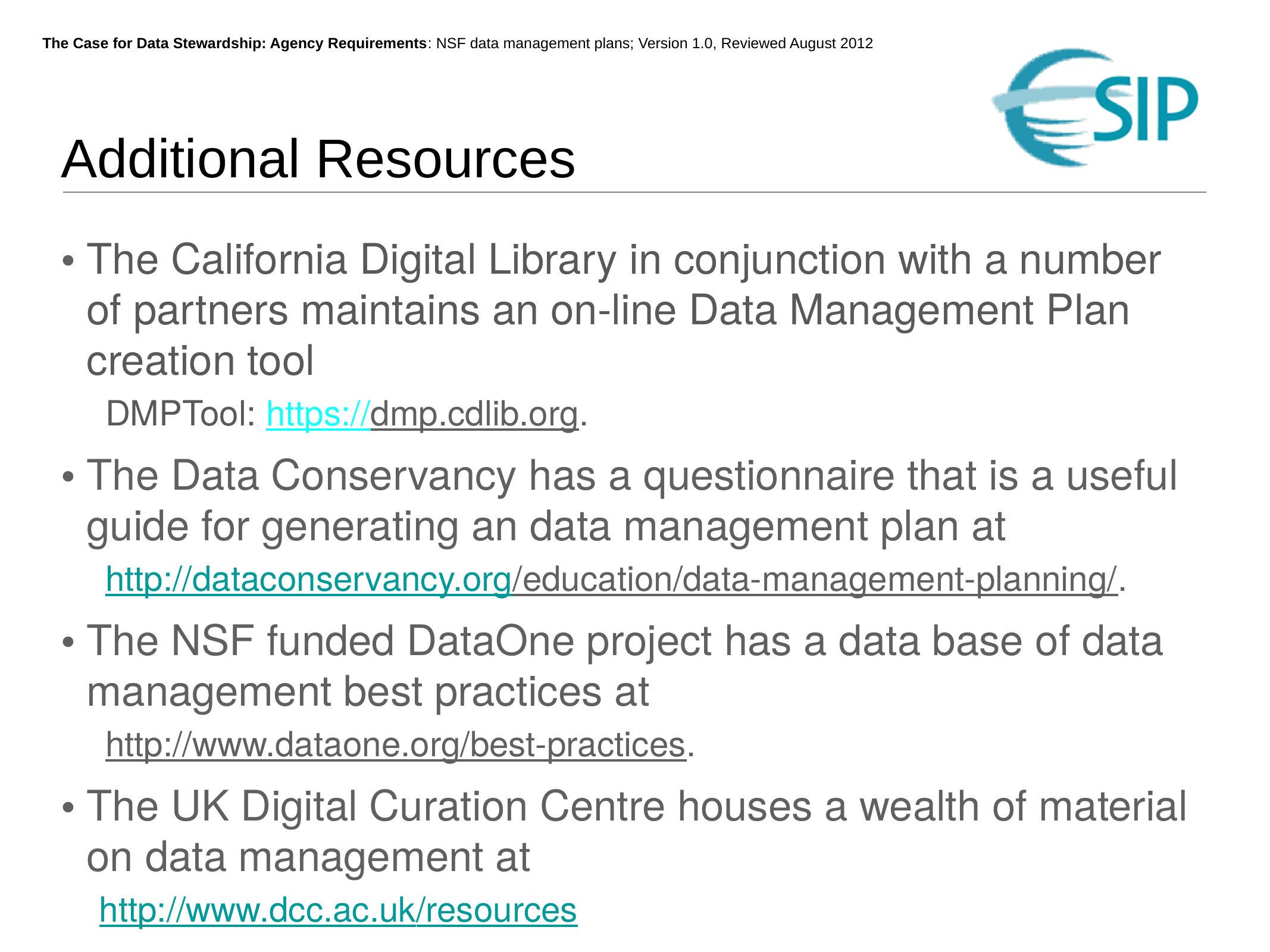

# Additional Resources
The California Digital Library in conjunction with a number of partners maintains an on-line Data Management Plan creation tool
DMPTool: https://dmp.cdlib.org.
The Data Conservancy has a questionnaire that is a useful guide for generating an data management plan at
http://dataconservancy.org/education/data-management-planning/.
The NSF funded DataOne project has a data base of data management best practices at
http://www.dataone.org/best-practices.
The UK Digital Curation Centre houses a wealth of material on data management at
http://www.dcc.ac.uk/resources